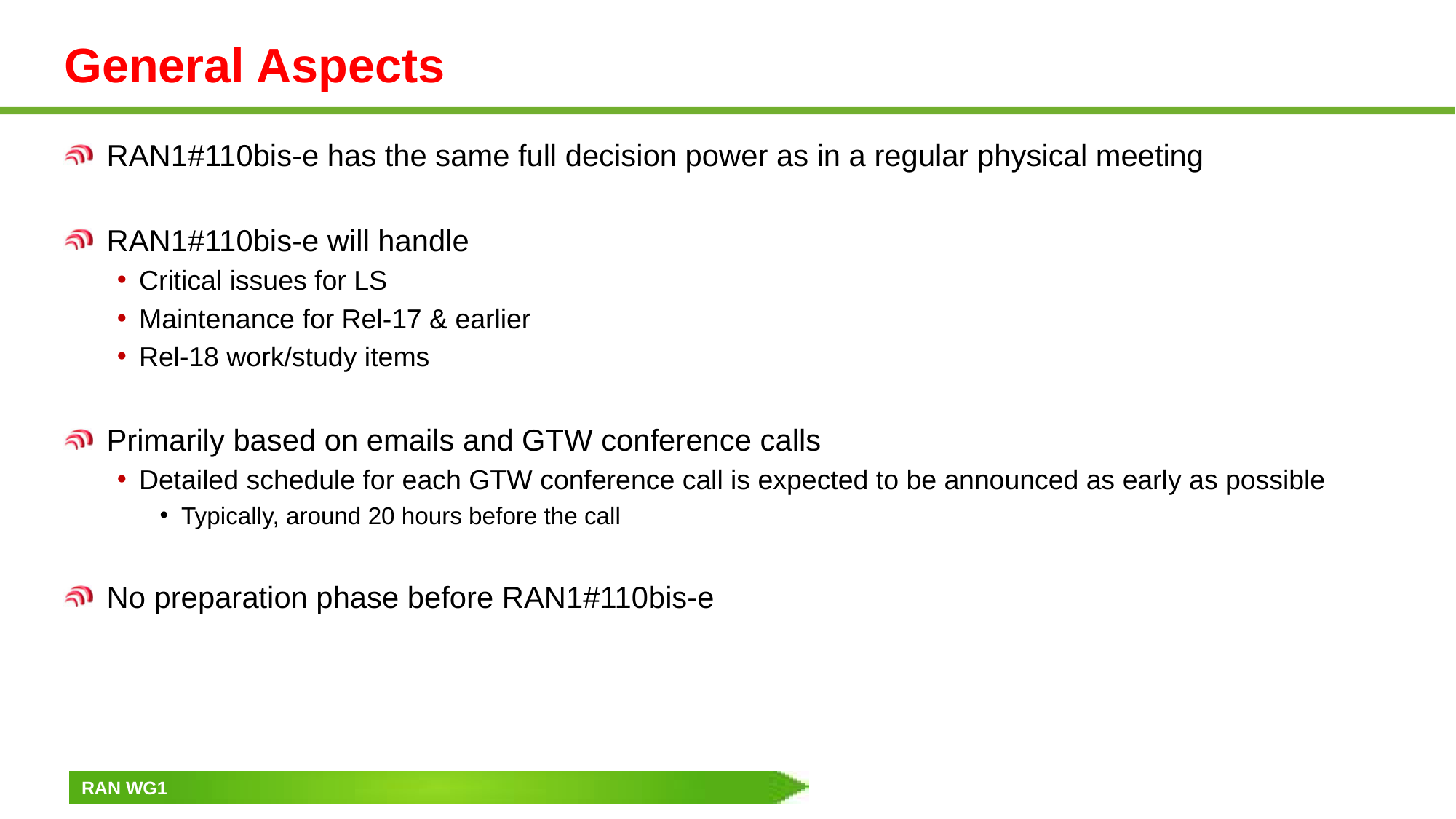

# General Aspects
RAN1#110bis-e has the same full decision power as in a regular physical meeting

RAN1#110bis-e will handle
Critical issues for LS
Maintenance for Rel-17 & earlier
Rel-18 work/study items

Primarily based on emails and GTW conference calls
Detailed schedule for each GTW conference call is expected to be announced as early as possible
Typically, around 20 hours before the call

No preparation phase before RAN1#110bis-e